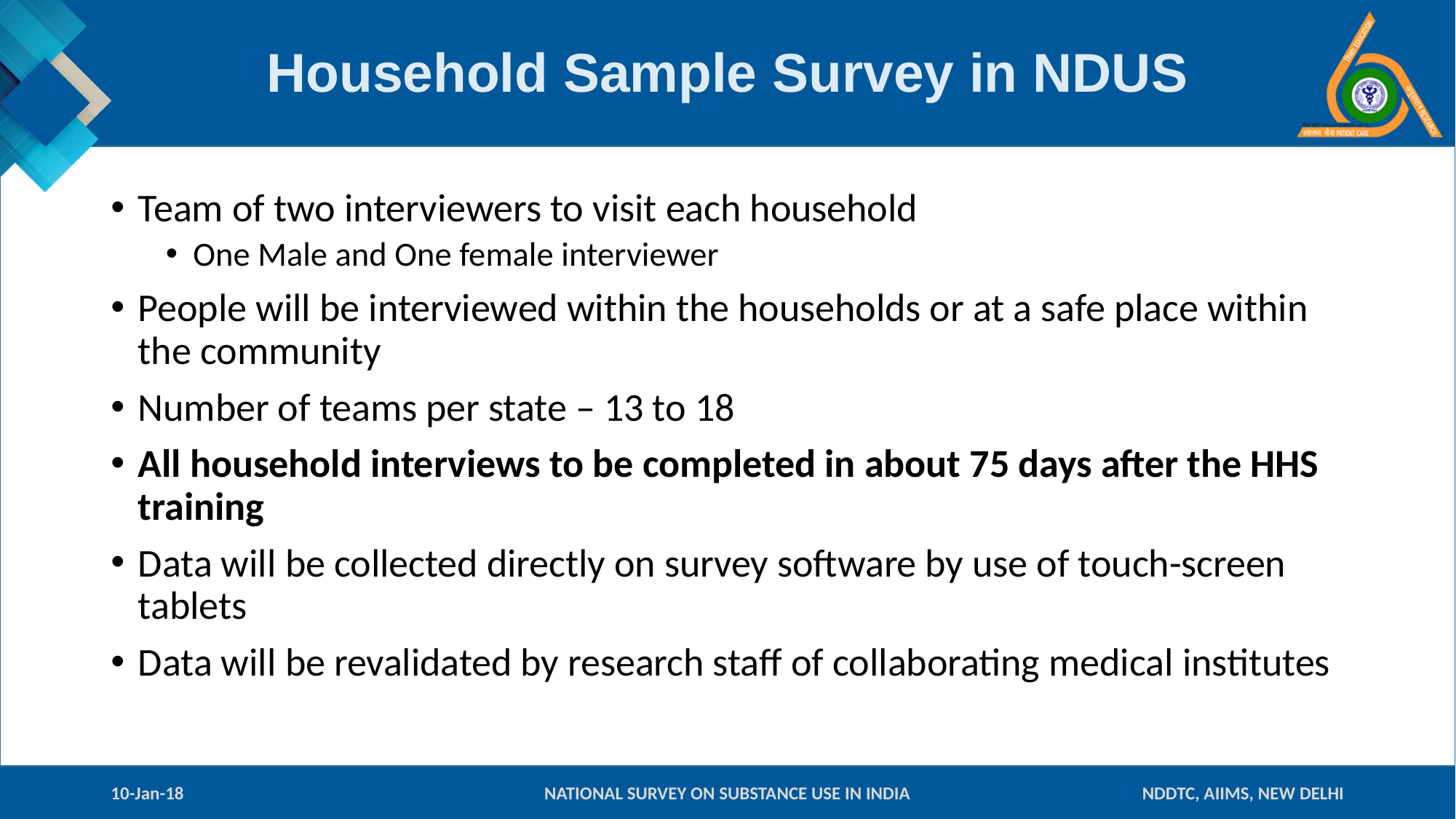

# Household Sample Survey in NDUS
Team of two interviewers to visit each household
One Male and One female interviewer
People will be interviewed within the households or at a safe place within the community
Number of teams per state – 13 to 18
All household interviews to be completed in about 75 days after the HHS training
Data will be collected directly on survey software by use of touch-screen tablets
Data will be revalidated by research staff of collaborating medical institutes
10-Jan-18
NATIONAL SURVEY ON SUBSTANCE USE IN INDIA
NDDTC, AIIMS, NEW DELHI